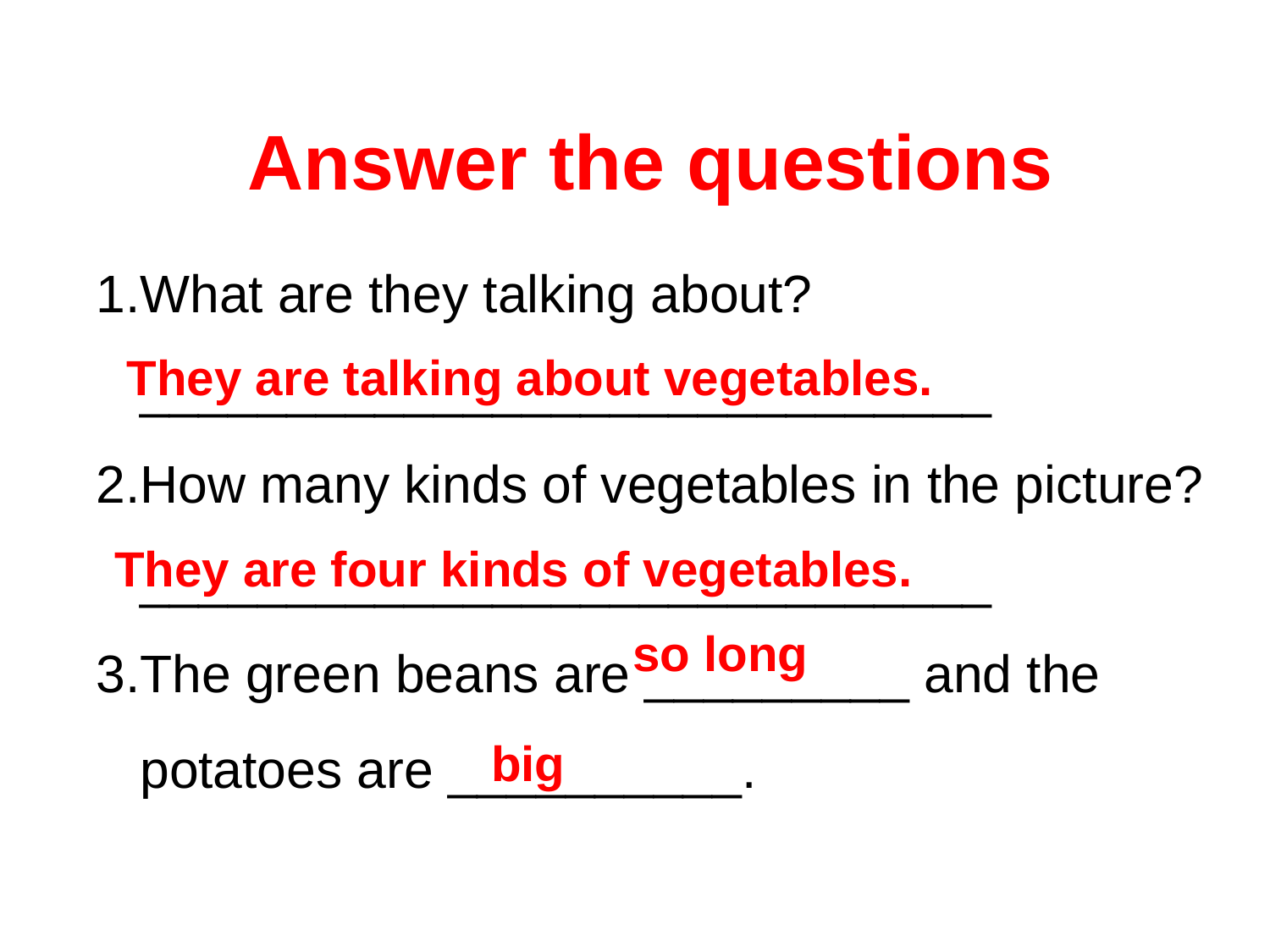

Answer the questions
1.What are they talking about?
   _____________________________
2.How many kinds of vegetables in the picture?
   _____________________________
3.The green beans are _________ and the
   potatoes are __________.
They are talking about vegetables.
They are four kinds of vegetables.
so long
big